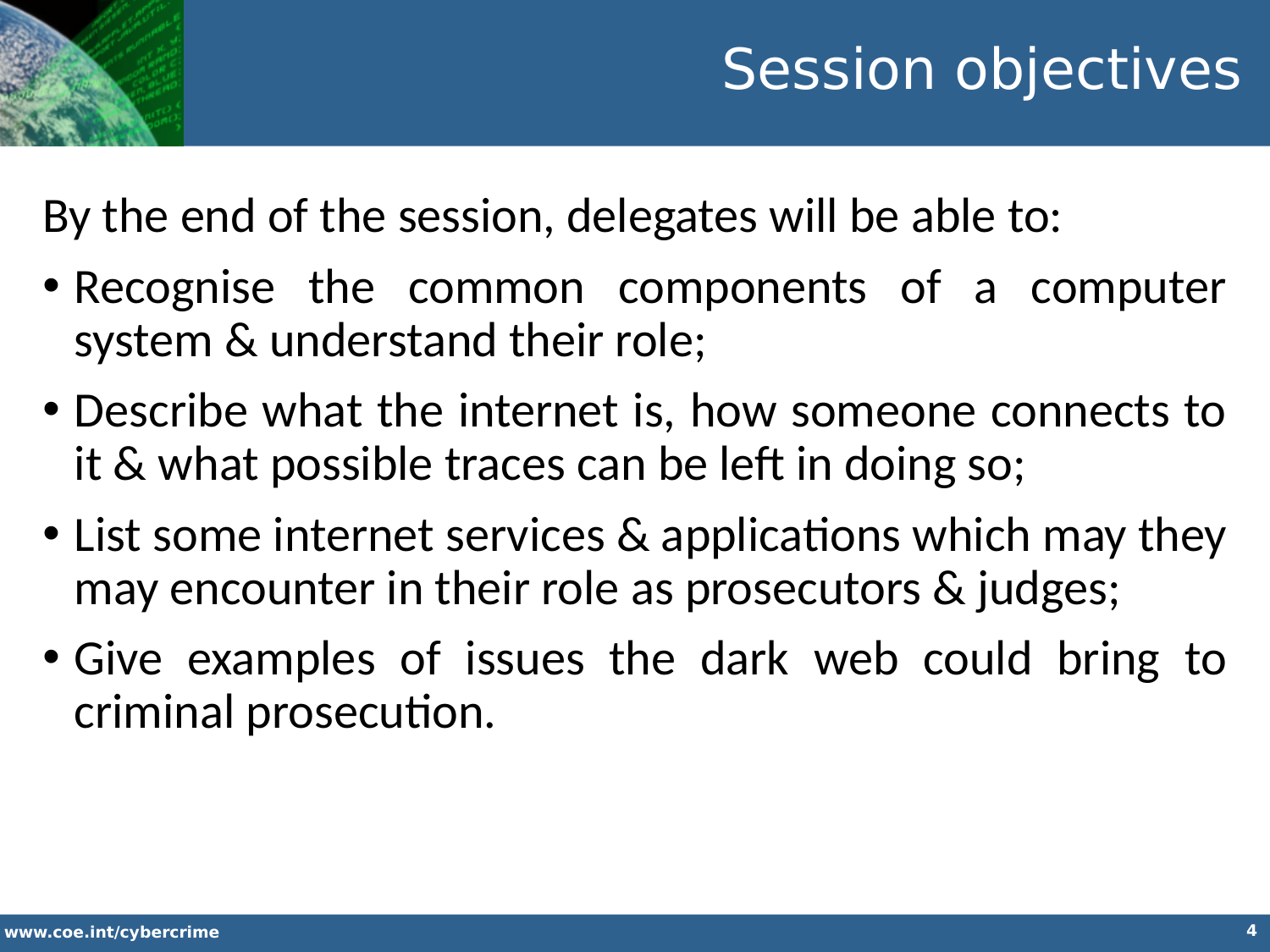

Session objectives
By the end of the session, delegates will be able to:
Recognise the common components of a computer system & understand their role;
Describe what the internet is, how someone connects to it & what possible traces can be left in doing so;
List some internet services & applications which may they may encounter in their role as prosecutors & judges;
Give examples of issues the dark web could bring to criminal prosecution.